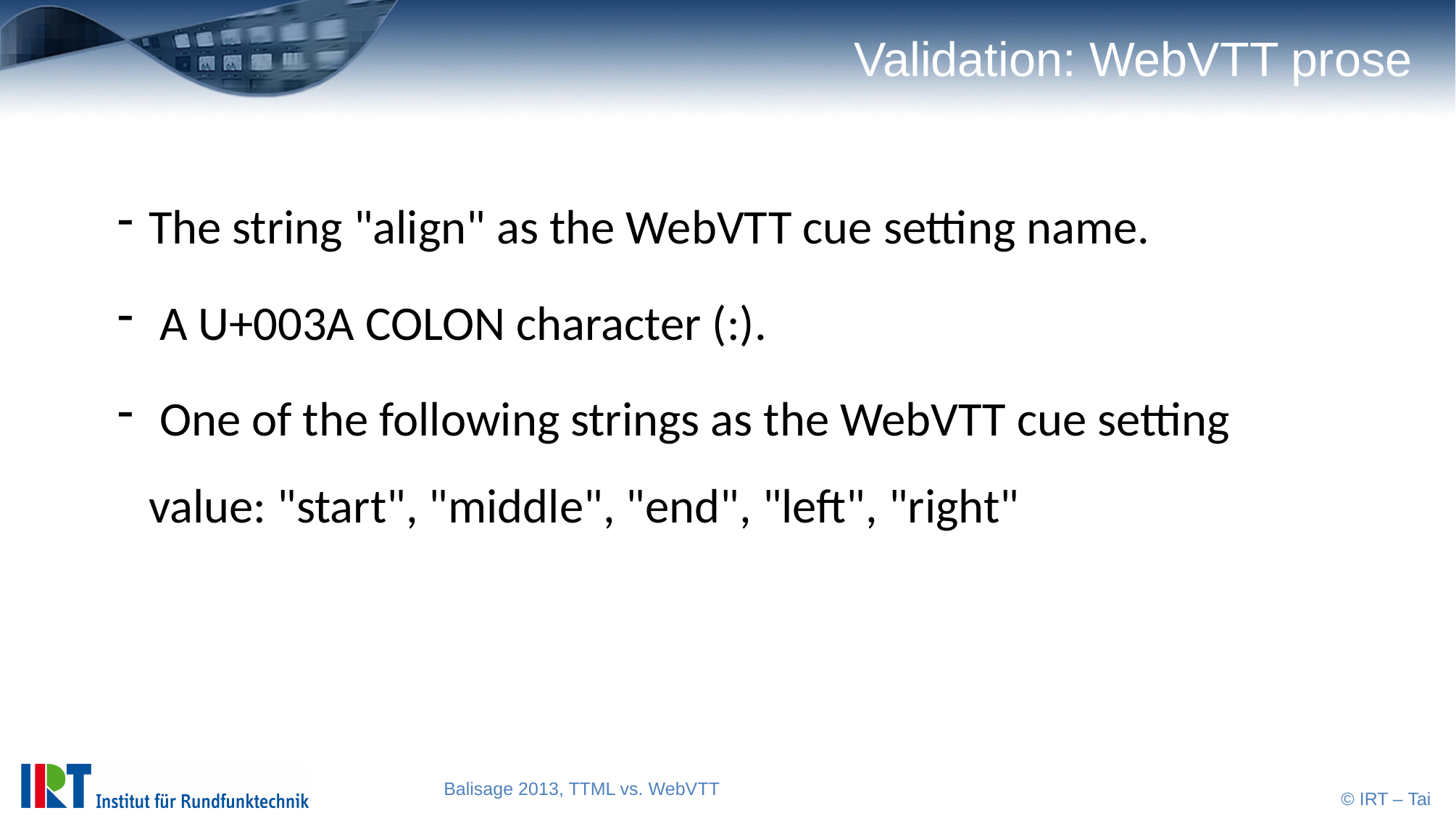

# Validation: WebVTT prose
The string "align" as the WebVTT cue setting name.
 A U+003A COLON character (:).
 One of the following strings as the WebVTT cue setting value: "start", "middle", "end", "left", "right"